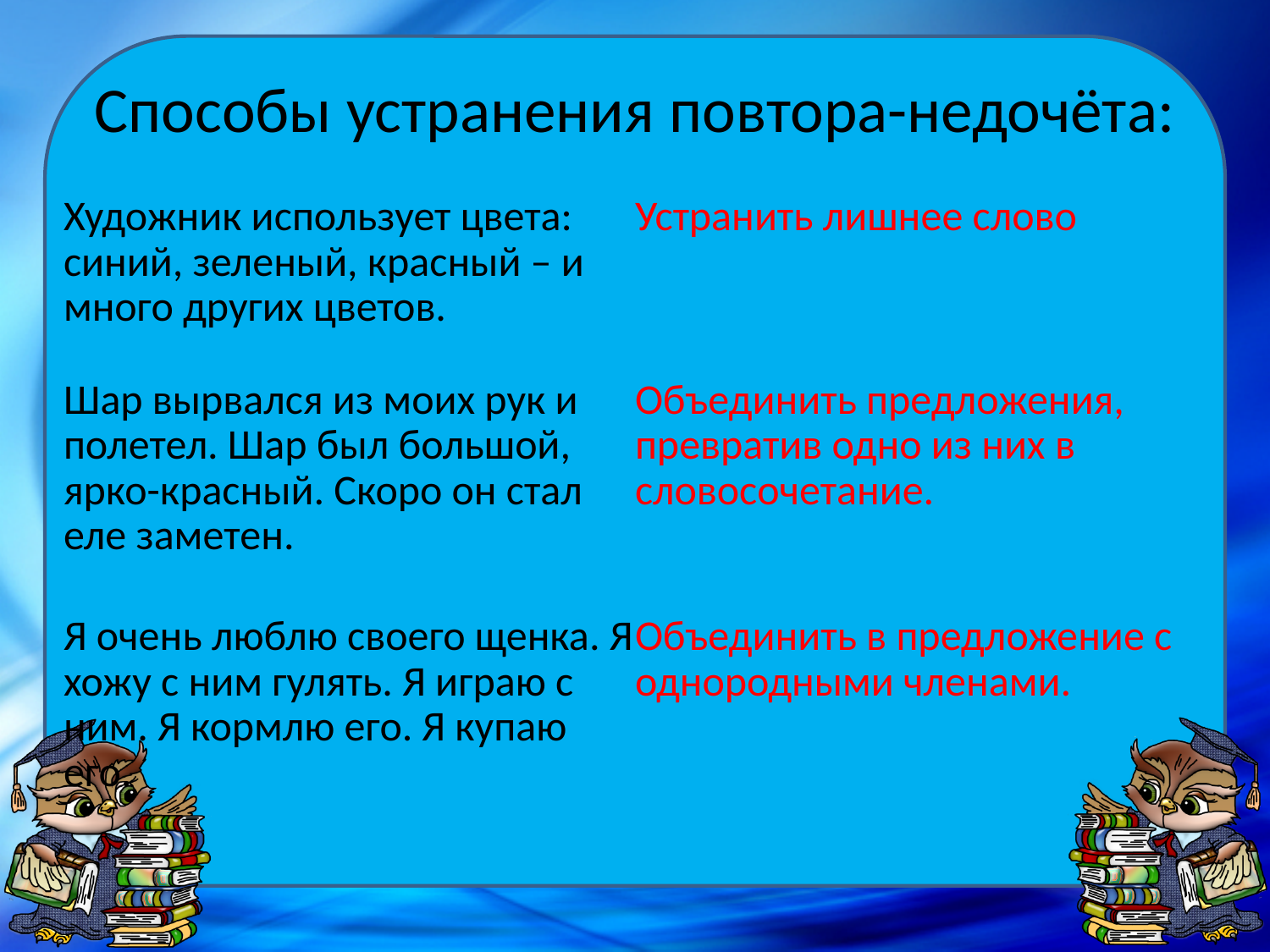

# Способы устранения повтора-недочёта:
| Художник использует цвета: синий, зеленый, красный – и много других цветов. | Устранить лишнее слово |
| --- | --- |
| Шар вырвался из моих рук и полетел. Шар был большой, ярко-красный. Скоро он стал еле заметен. | Объединить предложения, превратив одно из них в словосочетание. |
| Я очень люблю своего щенка. Я хожу с ним гулять. Я играю с ним. Я кормлю его. Я купаю его. | Объединить в предложение с однородными членами. |